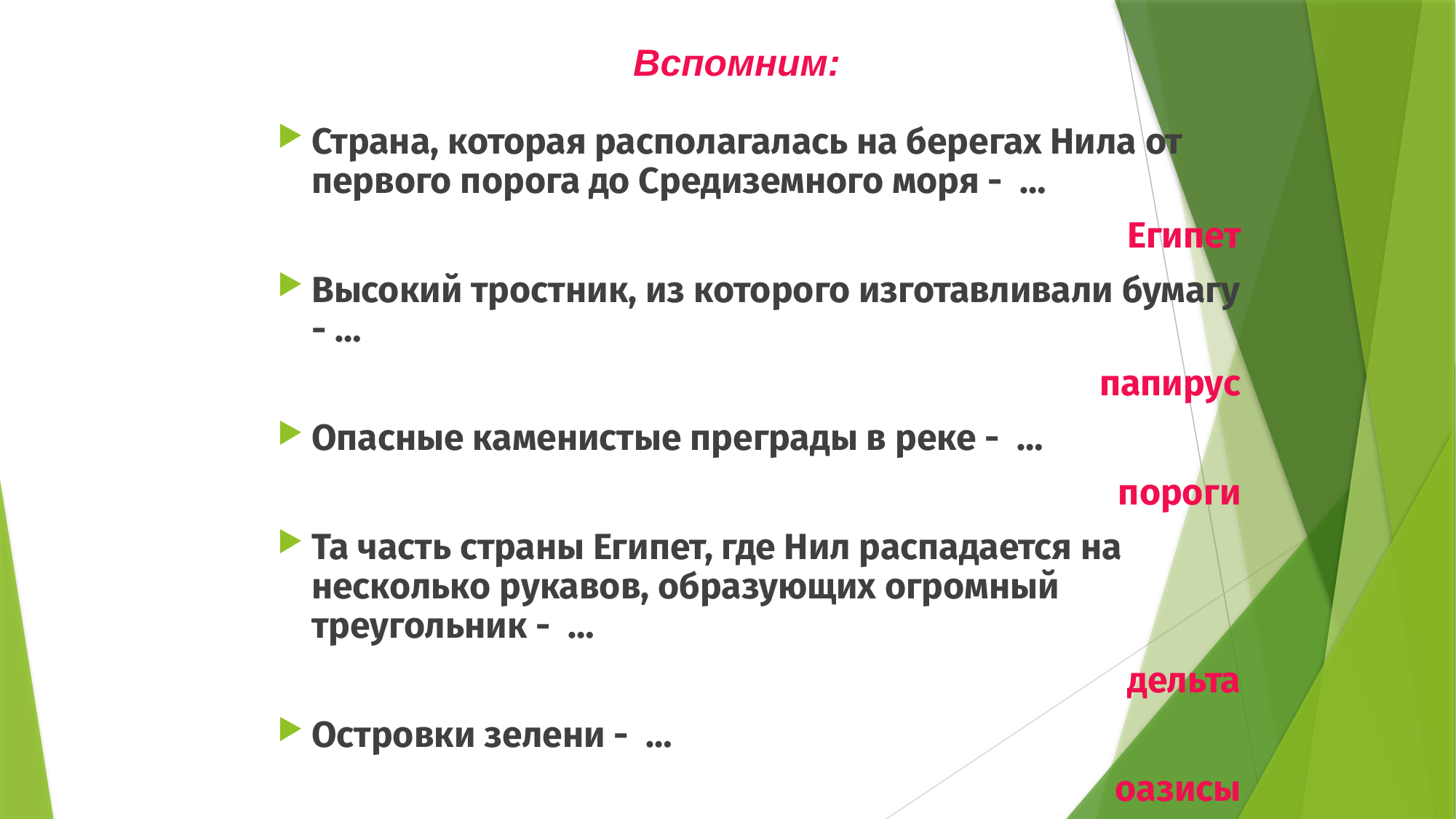

# Вспомним:

Страна, которая располагалась на берегах Нила от первого порога до Средиземного моря -  …
Египет
Высокий тростник, из которого изготавливали бумагу - …
папирус
Опасные каменистые преграды в реке -  …
пороги
Та часть страны Египет, где Нил распадается на несколько рукавов, образующих огромный треугольник -  …
 дельта
Островки зелени -  …
оазисы
Правитель Древнего Египта -  …
                                                                                                       Фараон